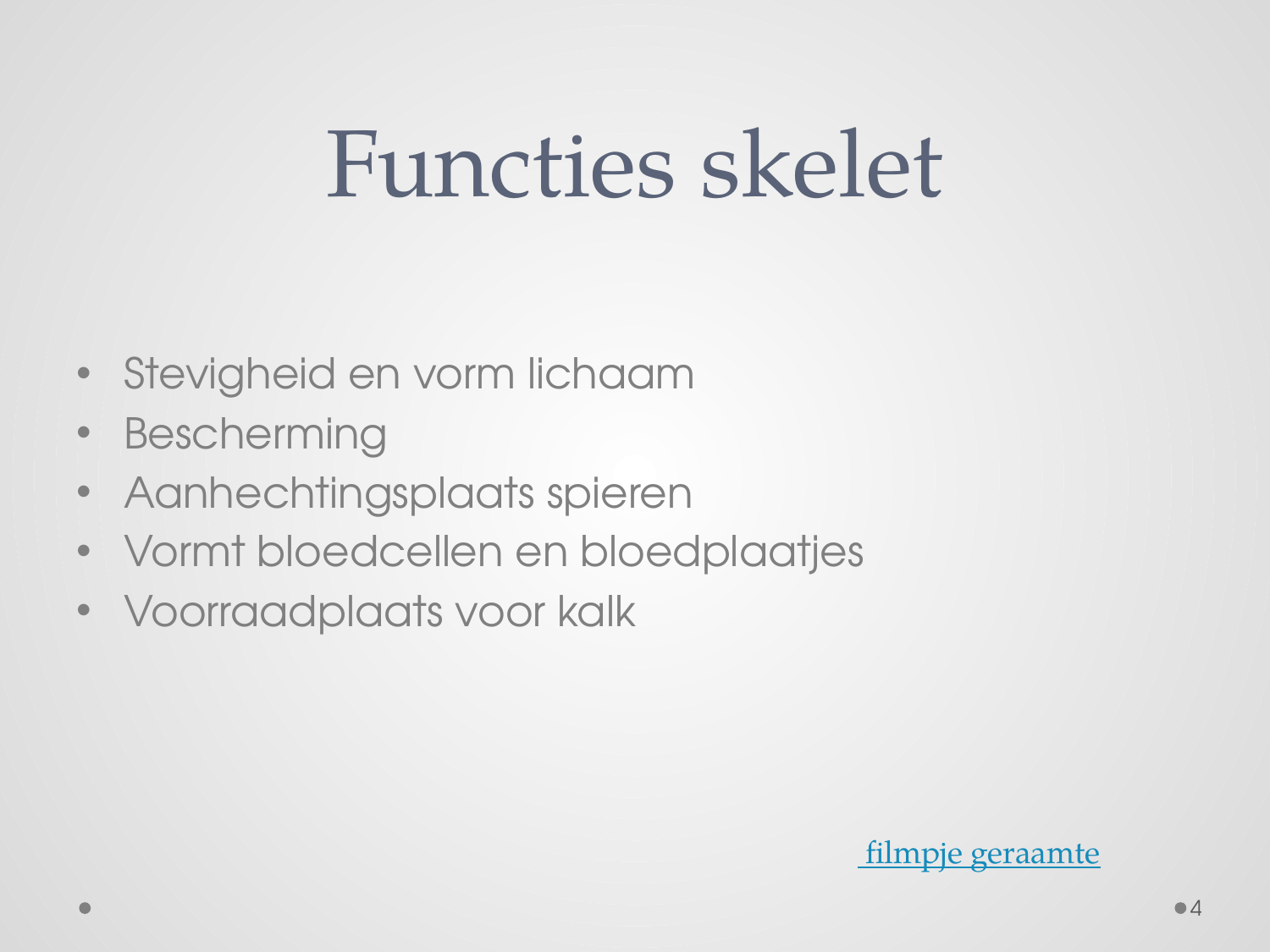

# Functies skelet

Stevigheid en vorm lichaam
Bescherming
Aanhechtingsplaats spieren
Vormt bloedcellen en bloedplaatjes
Voorraadplaats voor kalk
 filmpje geraamte
4